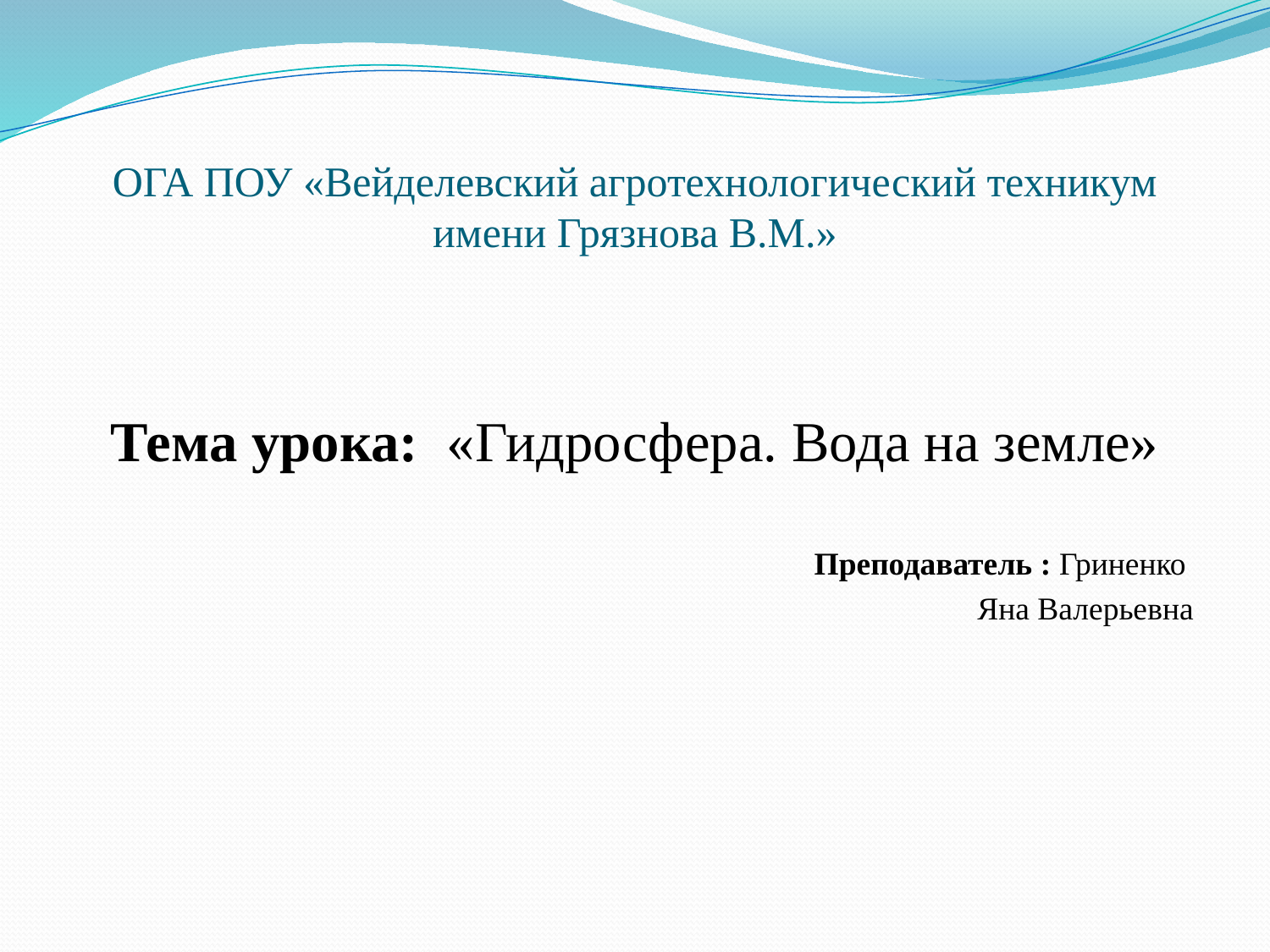

# ОГА ПОУ «Вейделевский агротехнологический техникум имени Грязнова В.М.»

Тема урока:  «Гидросфера. Вода на земле»

Преподаватель : Гриненко
Яна Валерьевна